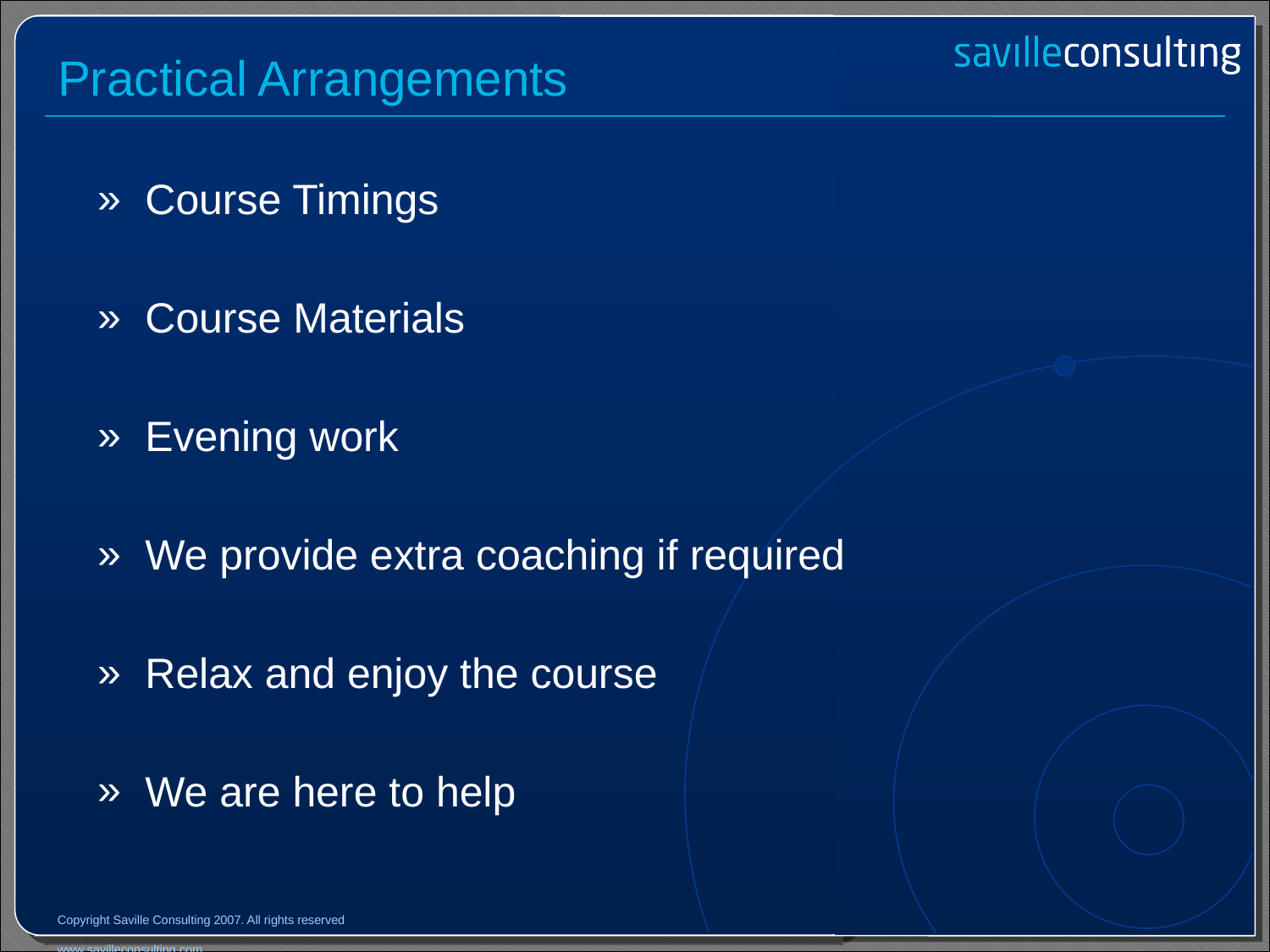

# Practical Arrangements
Course Timings

Course Materials

Evening work

We provide extra coaching if required

Relax and enjoy the course

We are here to help